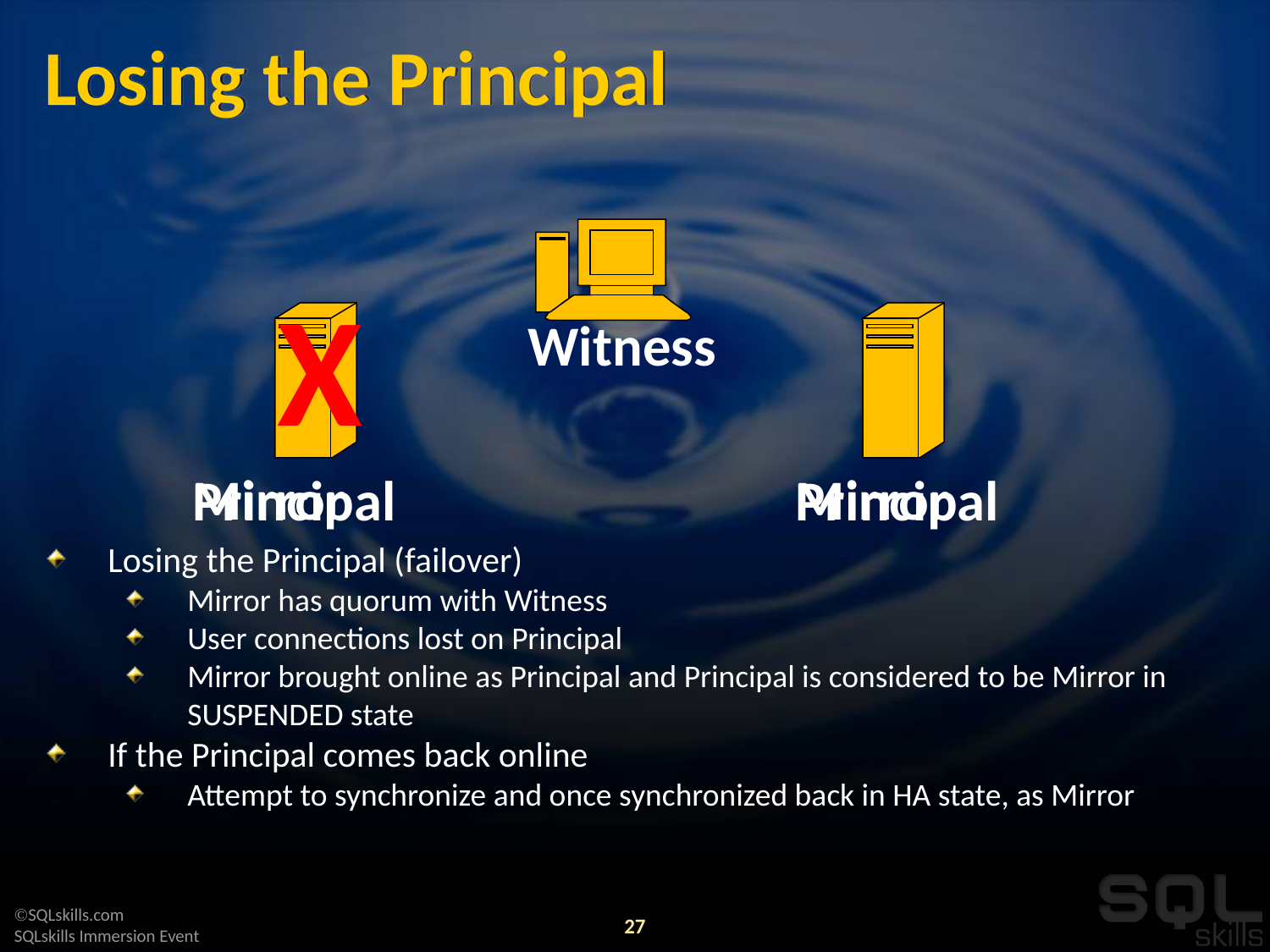

# Losing the Principal

Losing the Principal (failover)
Mirror has quorum with Witness
User connections lost on Principal
Mirror brought online as Principal and Principal is considered to be Mirror in SUSPENDED state
If the Principal comes back online
Attempt to synchronize and once synchronized back in HA state, as Mirror

Witness
X

Mirror
Mirror
Principal
Principal
27